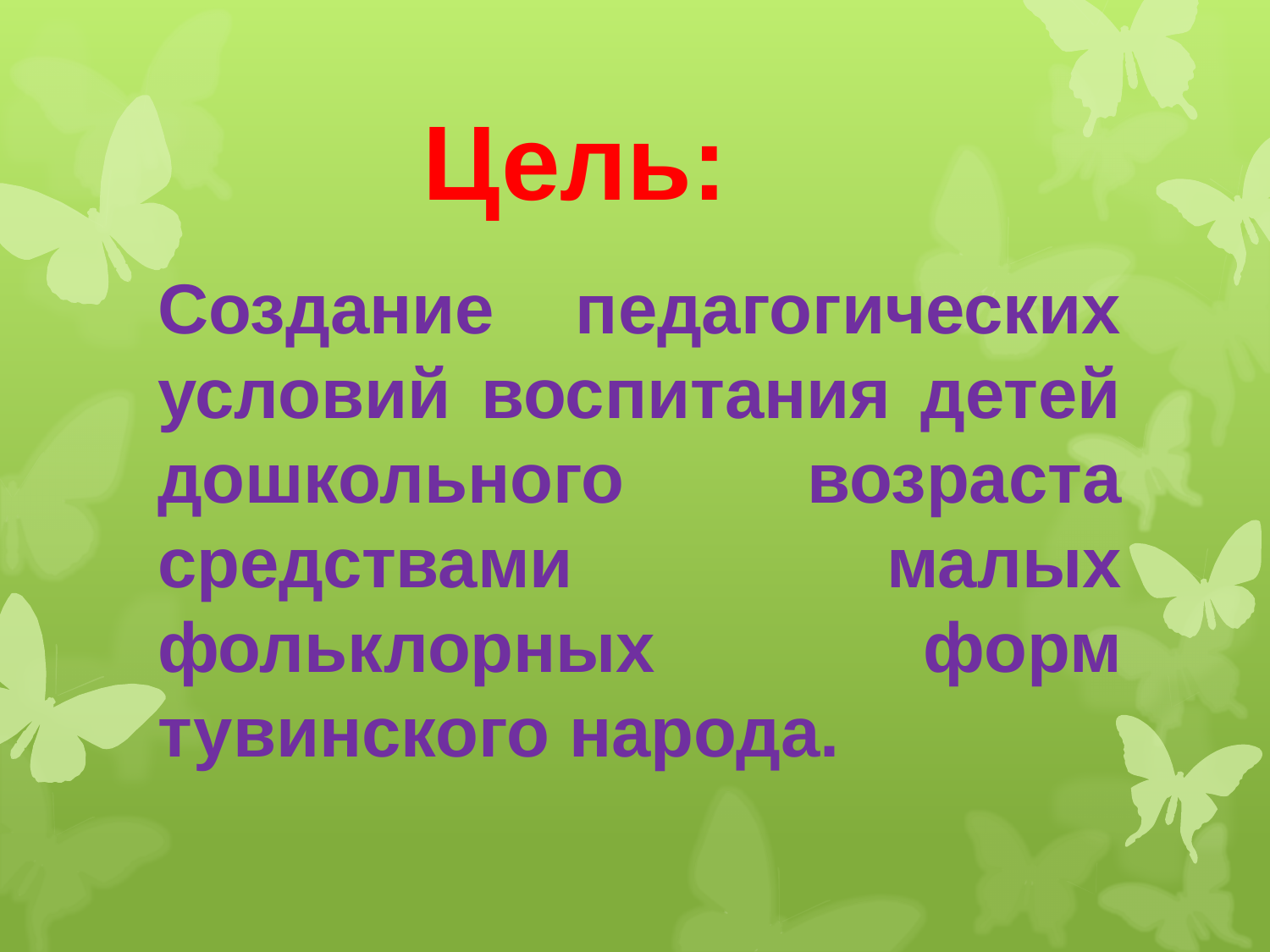

# Цель:
Создание педагогических условий воспитания детей дошкольного возраста средствами малых фольклорных форм тувинского народа.